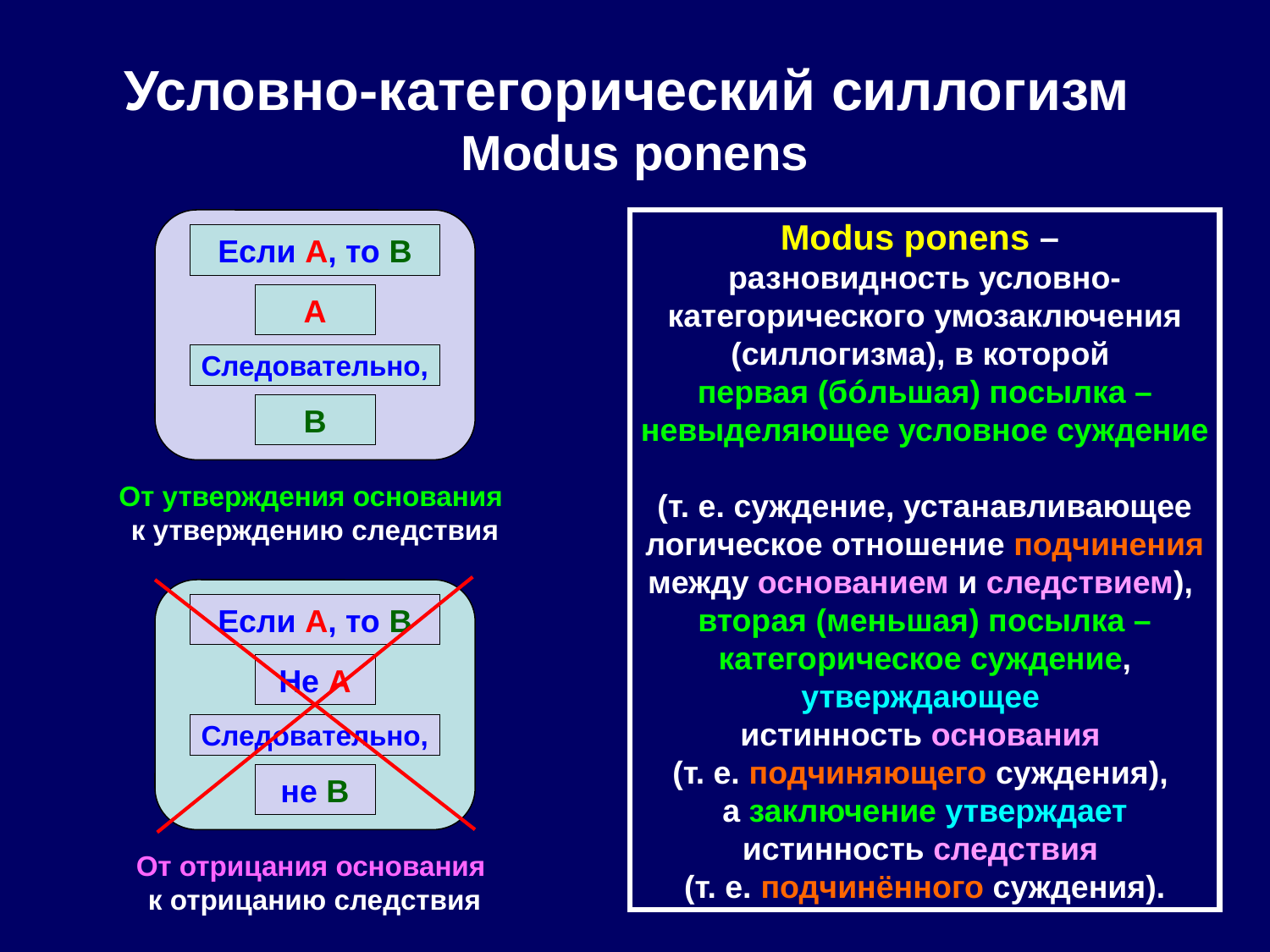

# Условно-категорический силлогизм Modus ponens

Modus ponens –
разновидность условно-категорического умозаключения (силлогизма), в которой
первая (бóльшая) посылка – невыделяющее условное суждение
(т. е. суждение, устанавливающее логическое отношение подчинения между основанием и следствием),
вторая (меньшая) посылка – категорическое суждение, утверждающее
истинность основания
(т. е. подчиняющего суждения),
а заключение утверждает истинность следствия
(т. е. подчинённого суждения).
Если A, то B
A
Следовательно,
B
От утверждения основания
к утверждению следствия

Если A, то B
Не A
Следовательно,
не B
От отрицания основания
к отрицанию следствия